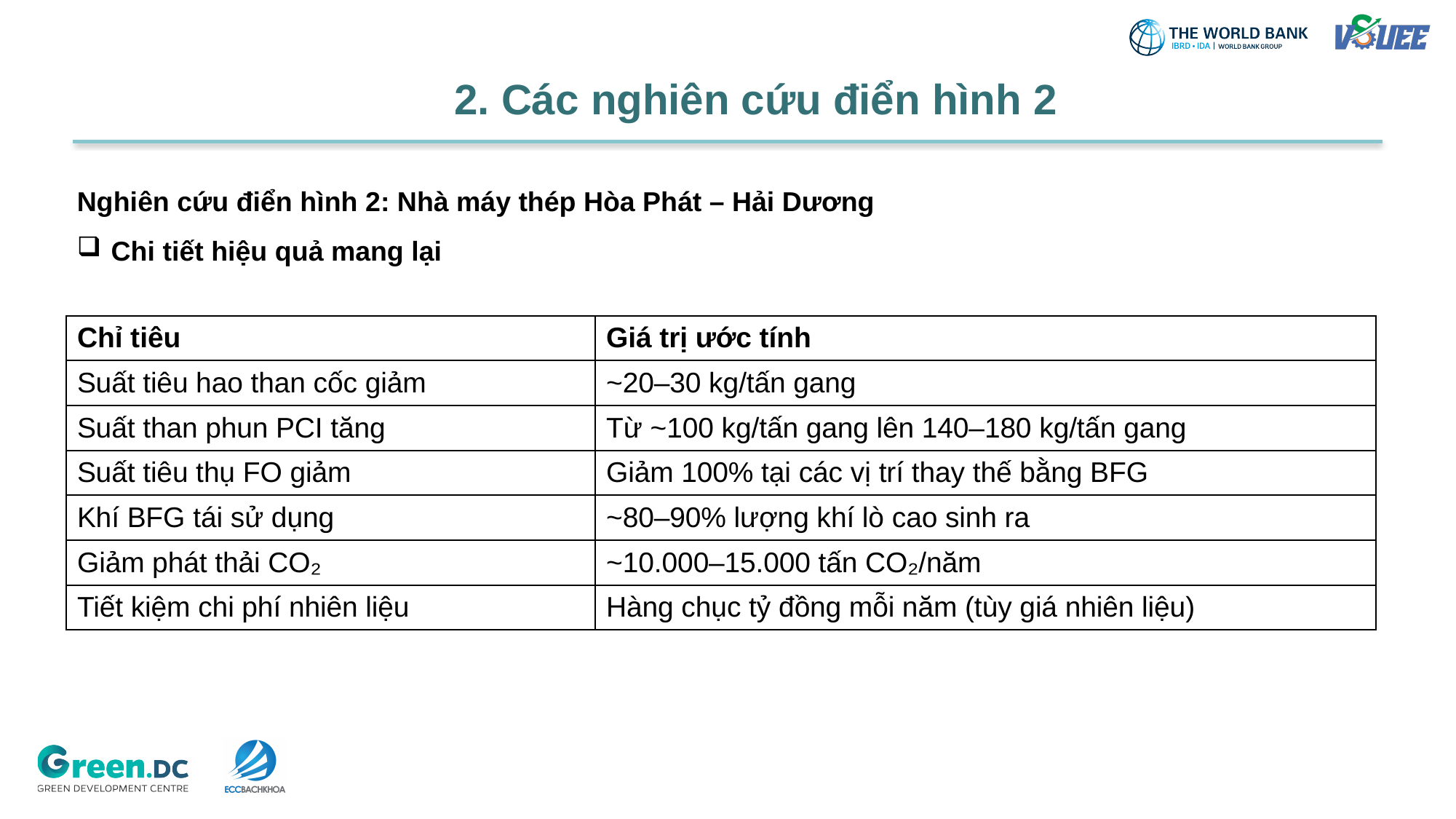

2. Các nghiên cứu điển hình 2
Nghiên cứu điển hình 2: Nhà máy thép Hòa Phát – Hải Dương
Chi tiết hiệu quả mang lại
| Chỉ tiêu | Giá trị ước tính |
| --- | --- |
| Suất tiêu hao than cốc giảm | ~20–30 kg/tấn gang |
| Suất than phun PCI tăng | Từ ~100 kg/tấn gang lên 140–180 kg/tấn gang |
| Suất tiêu thụ FO giảm | Giảm 100% tại các vị trí thay thế bằng BFG |
| Khí BFG tái sử dụng | ~80–90% lượng khí lò cao sinh ra |
| Giảm phát thải CO₂ | ~10.000–15.000 tấn CO₂/năm |
| Tiết kiệm chi phí nhiên liệu | Hàng chục tỷ đồng mỗi năm (tùy giá nhiên liệu) |